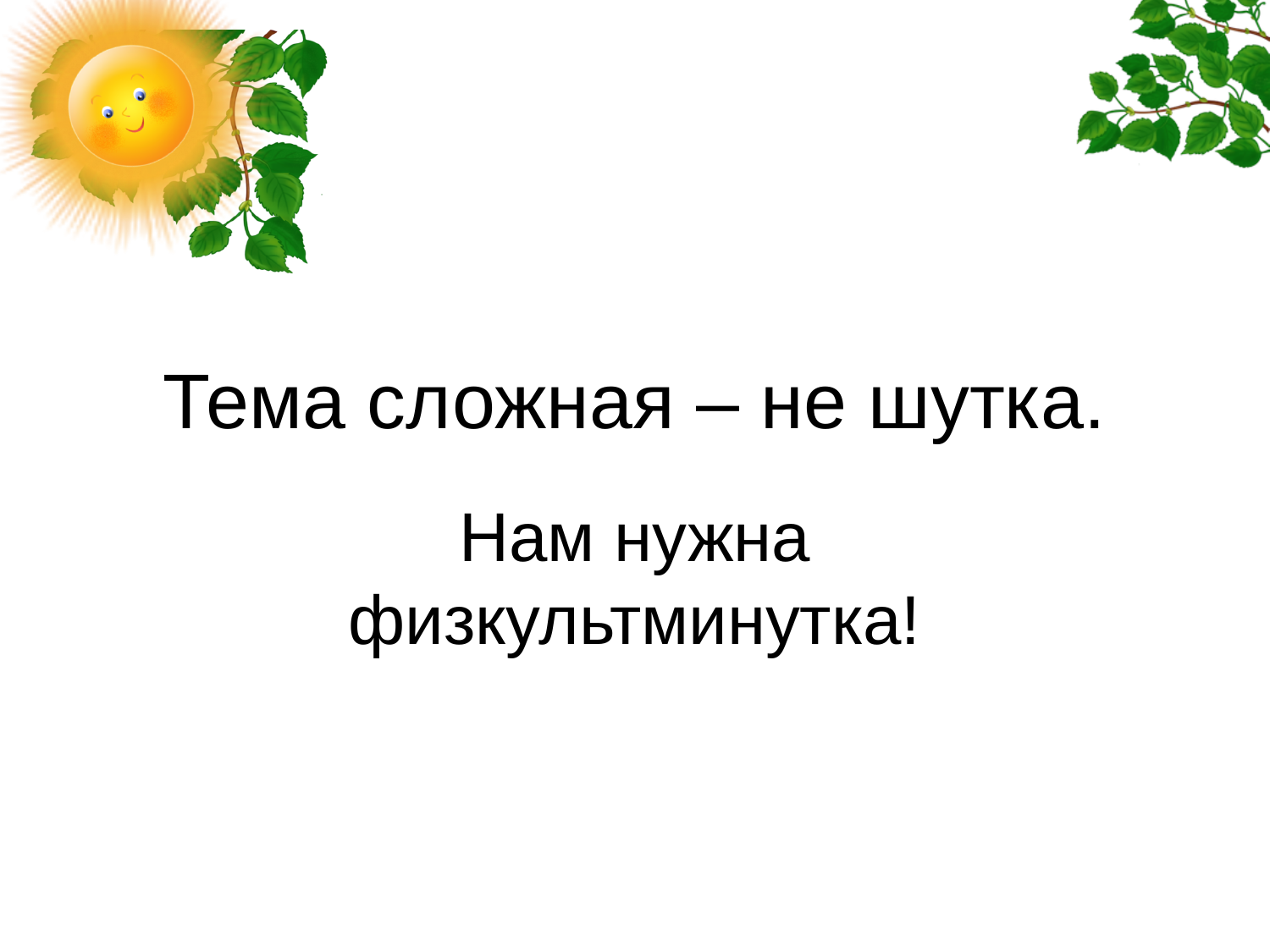

# Тема сложная – не шутка.
Нам нужна физкультминутка!